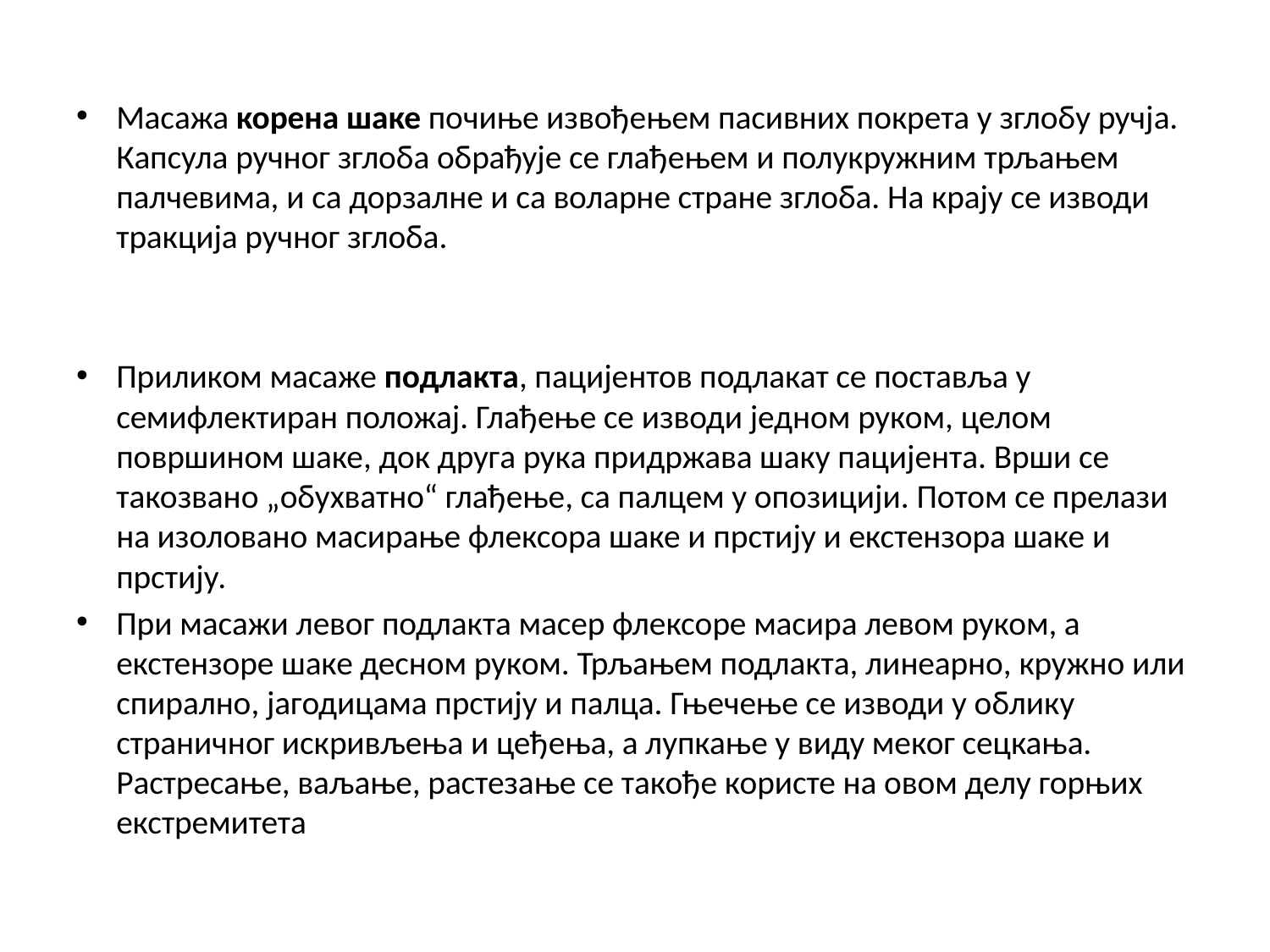

#
Масажа корена шаке почиње извођењем пасивних покрета у зглобу ручја. Капсула ручног зглоба обрађује се глађењем и полукружним трљањем палчевима, и са дорзалне и са воларне стране зглоба. На крају се изводи тракција ручног зглоба.

Приликом масаже подлакта, пацијентов подлакат се поставља у семифлектиран положај. Глађење се изводи једном руком, целом површином шаке, док друга рука придржава шаку пацијента. Врши се такозвано „обухватно“ глађење, са палцем у опозицији. Потом се прелази на изоловано масирање флексора шаке и прстију и екстензора шаке и прстију.
При масажи левог подлакта масер флексоре масира левом руком, а екстензоре шаке десном руком. Трљањем подлакта, линеарно, кружно или спирално, јагодицама прстију и палца. Гњечење се изводи у облику страничног искривљења и цеђења, а лупкање у виду меког сецкања. Растресање, ваљање, растезање се такође користе на овом делу горњих екстремитета